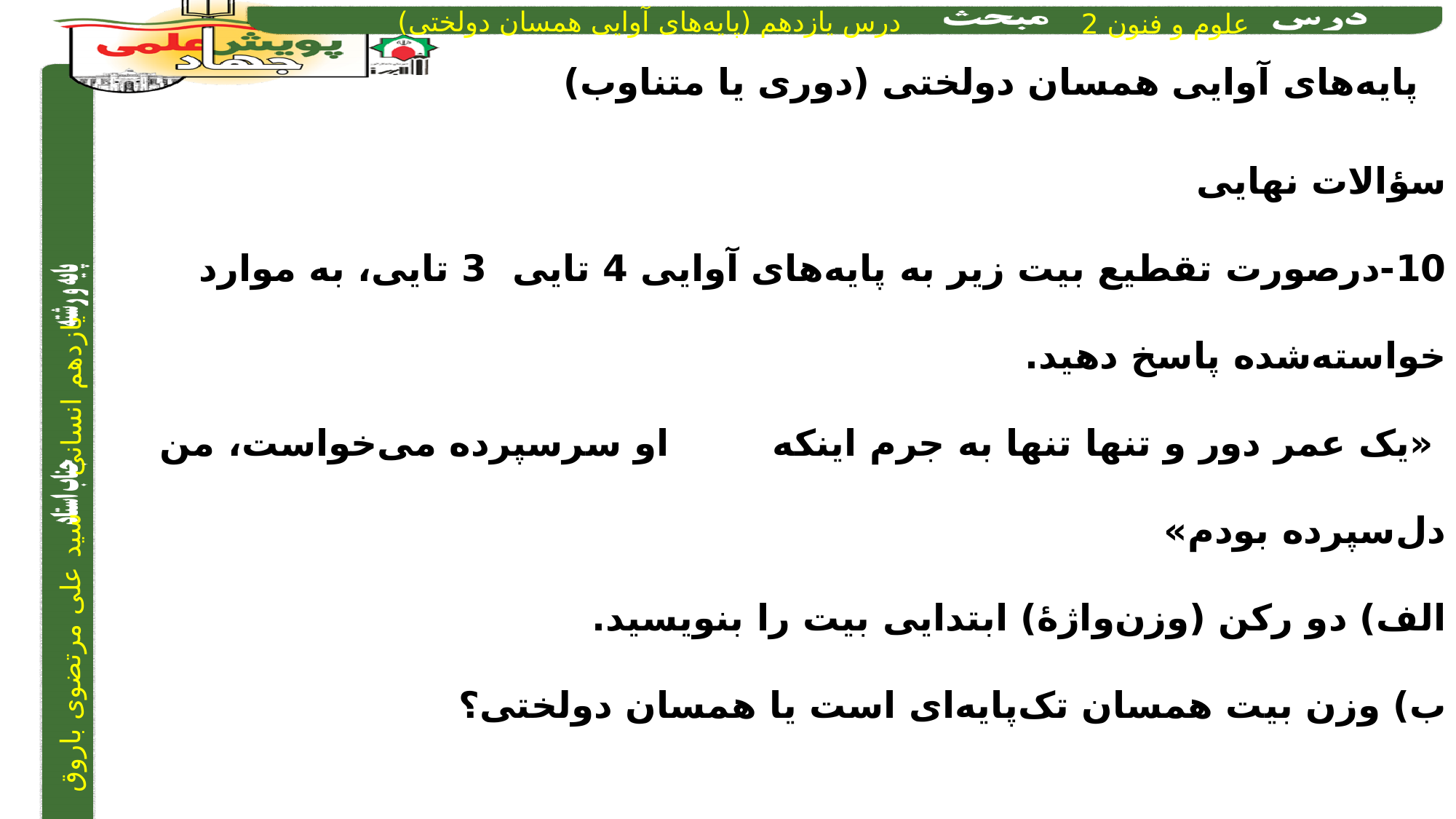

پایه‌های آوایی همسان دولختی (دوری یا متناوب)
سؤالات نهایی
10-درصورت تقطیع بیت زیر به پایه‌های آوایی 4 تایی  3 تایی، به موارد خواسته‌شده پاسخ‌ دهید.
 «یک عمر دور و تنها تنها به جرم‌ اینکه	 	 او سرسپرده می‌خواست، من دل‌سپرده بودم»
الف) دو رکن (وزن‌واژۀ) ابتدایی بیت را بنویسید.
ب) وزن بیت همسان تک‌پایه‌ای است یا همسان دولختی؟